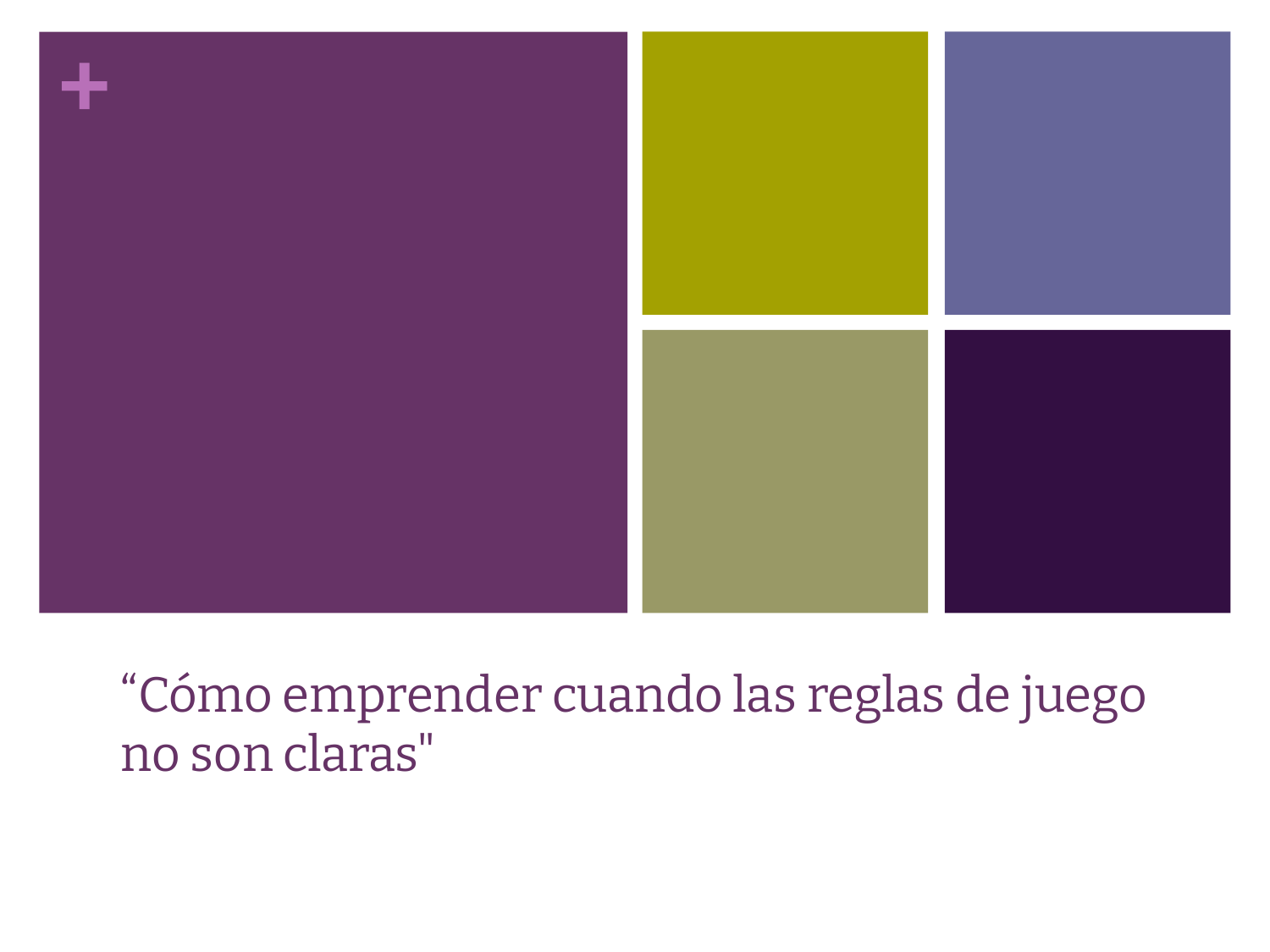

# “Cómo emprender cuando las reglas de juego no son claras"